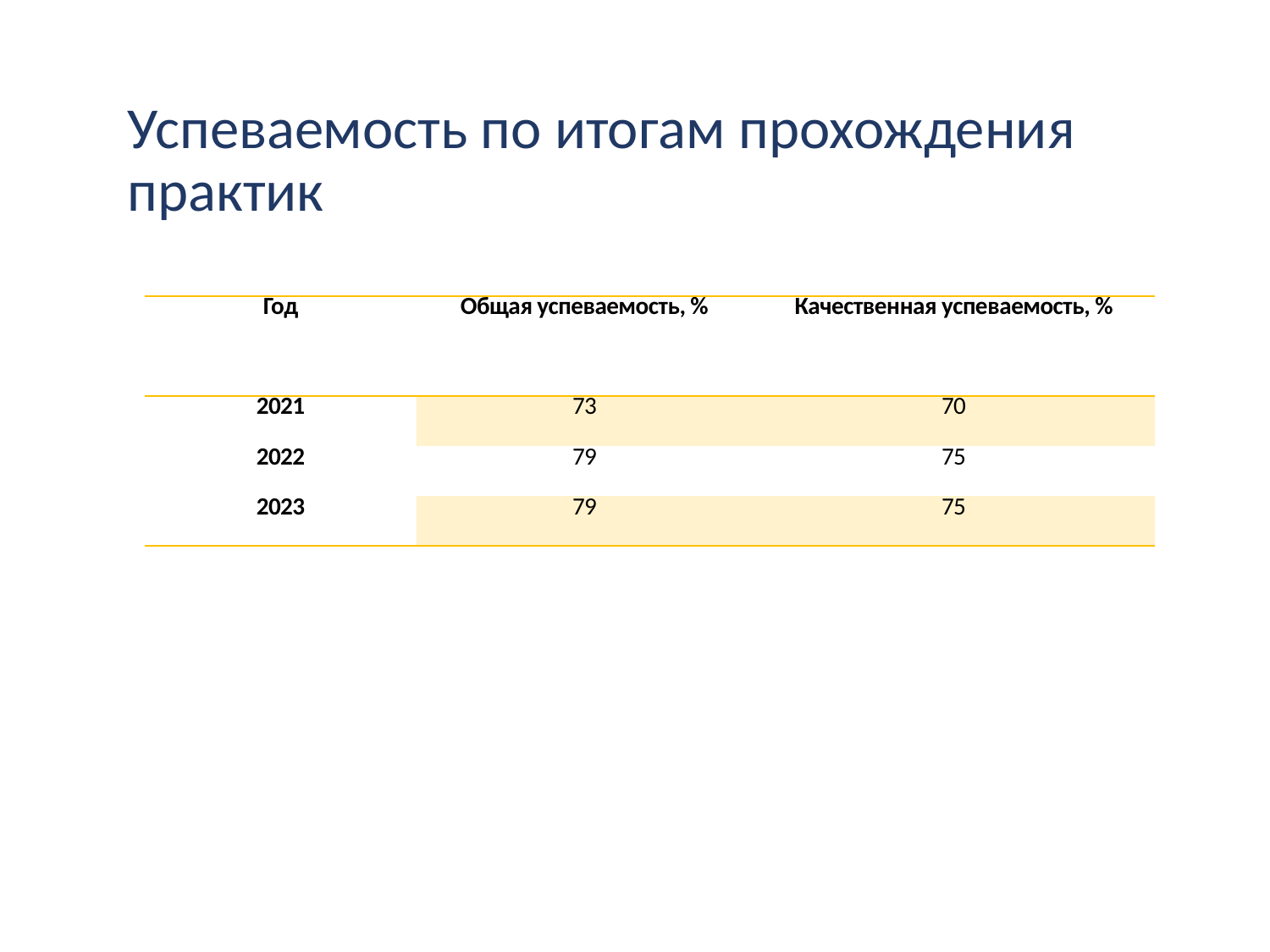

# Успеваемость по итогам прохождения практик
| Год | Общая успеваемость, % | Качественная успеваемость, % |
| --- | --- | --- |
| 2021 | 73 | 70 |
| 2022 | 79 | 75 |
| 2023 | 79 | 75 |